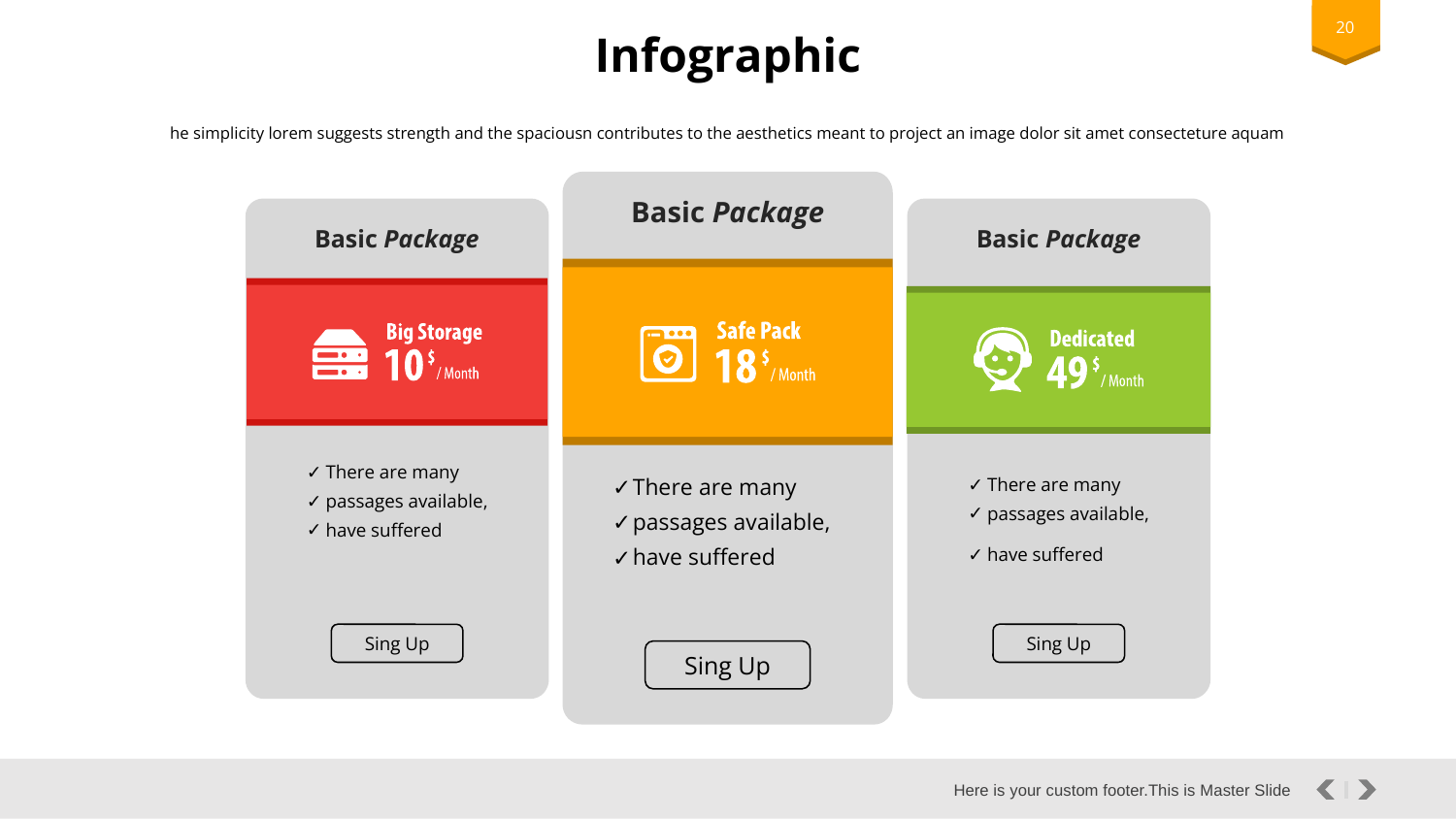

Infographic
20
he simplicity lorem suggests strength and the spaciousn contributes to the aesthetics meant to project an image dolor sit amet consecteture aquam

Basic Package

Basic Package
Basic Package

There are many
passages available,
have suffered
There are many
passages available,
have suffered
There are many
passages available,
have suffered

Sing Up

Sing Up

Sing Up

Here is your custom footer.This is Master Slide